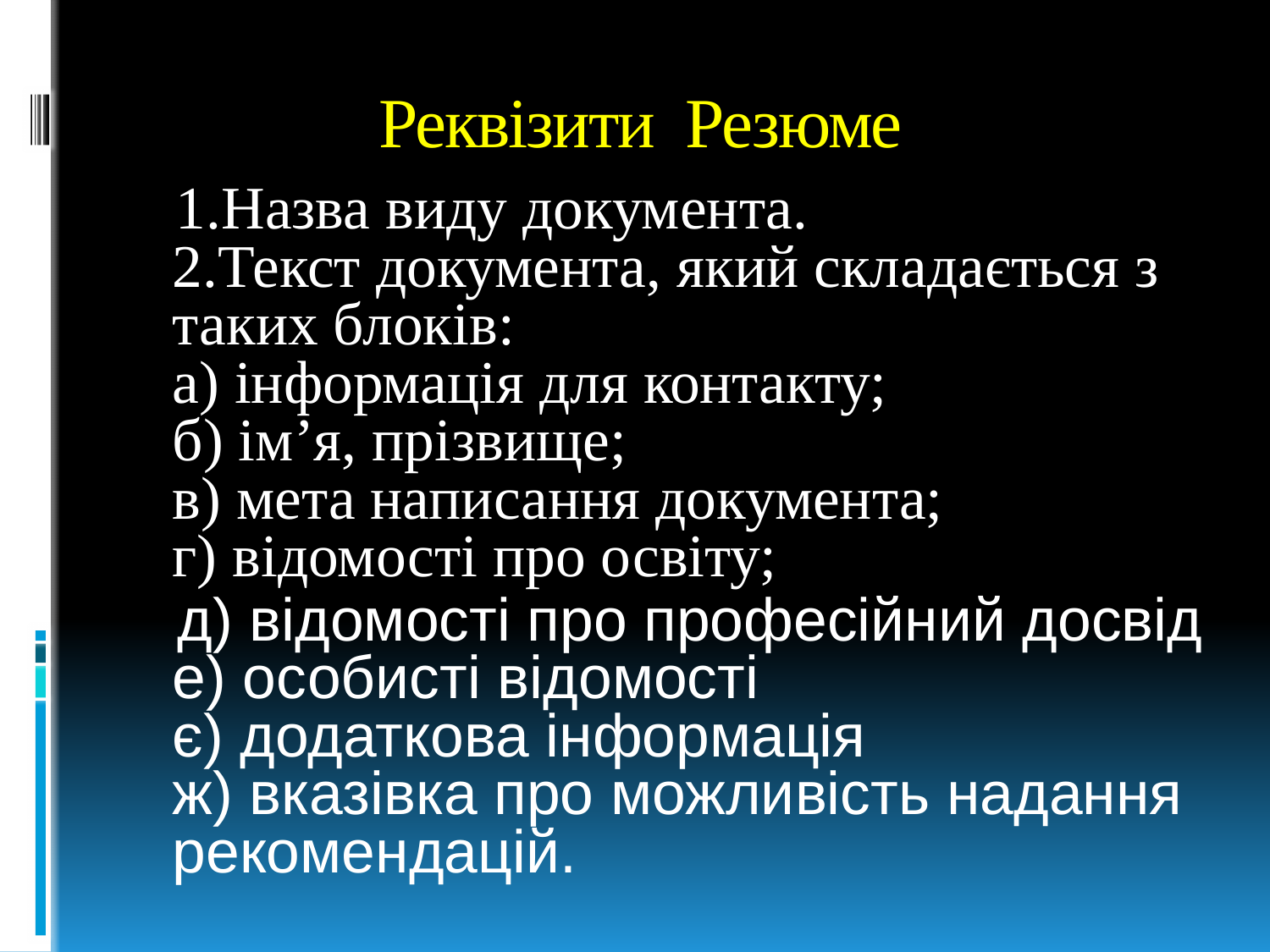

# Реквізити  Резюме

   1.Назва виду документа.
2.Текст документа, який складається з таких блоків:
а) інформація для контакту;
б) ім’я, прізвище;
в) мета написання документа;
г) відомості про освіту;
   д) відомості про професійний досвід
е) особисті відомості
є) додаткова інформація
ж) вказівка про можливість надання рекомендацій.